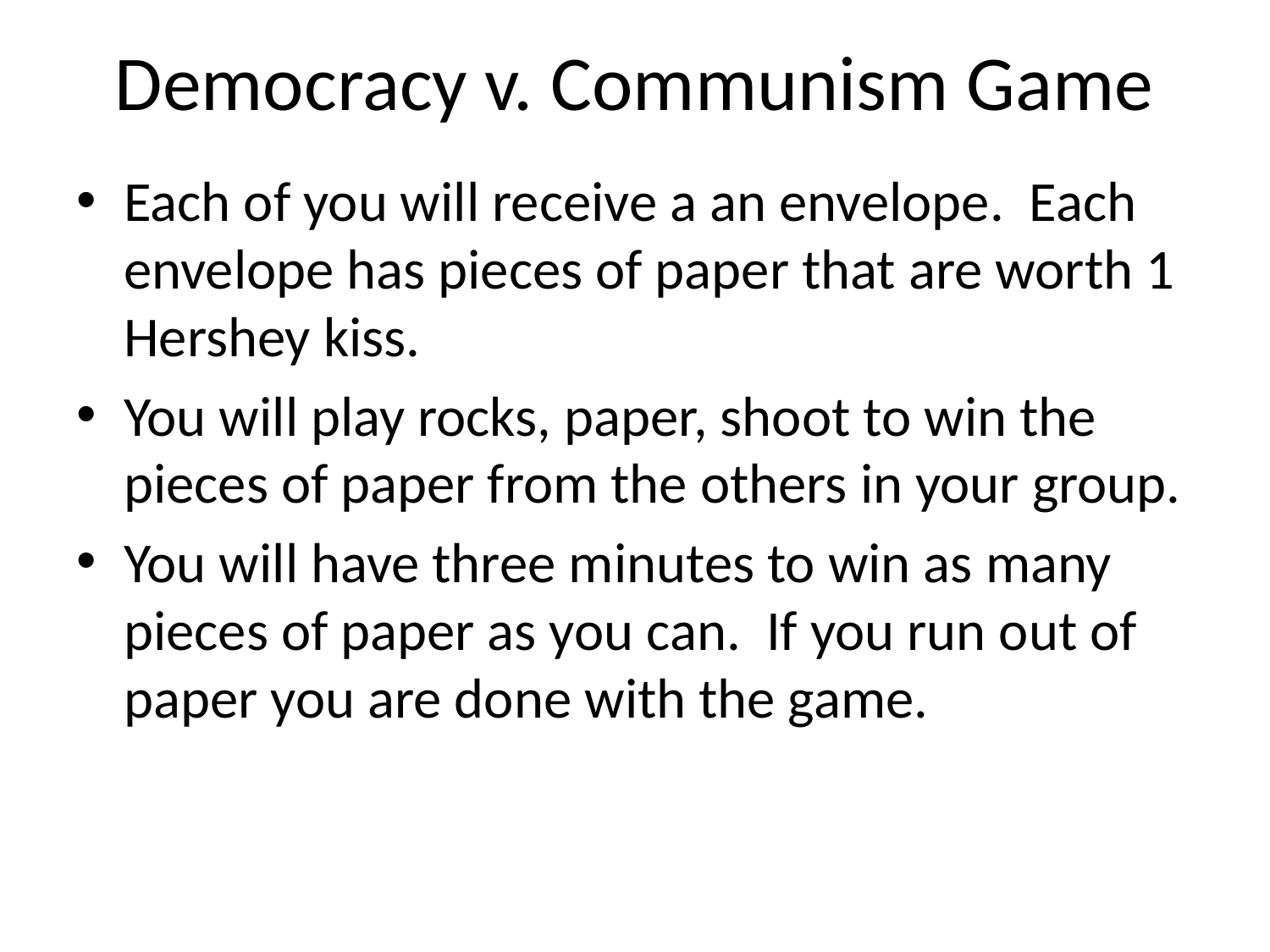

# Democracy v. Communism Game
Each of you will receive a an envelope.  Each envelope has pieces of paper that are worth 1 Hershey kiss.
You will play rocks, paper, shoot to win the pieces of paper from the others in your group.
You will have three minutes to win as many pieces of paper as you can.  If you run out of paper you are done with the game.